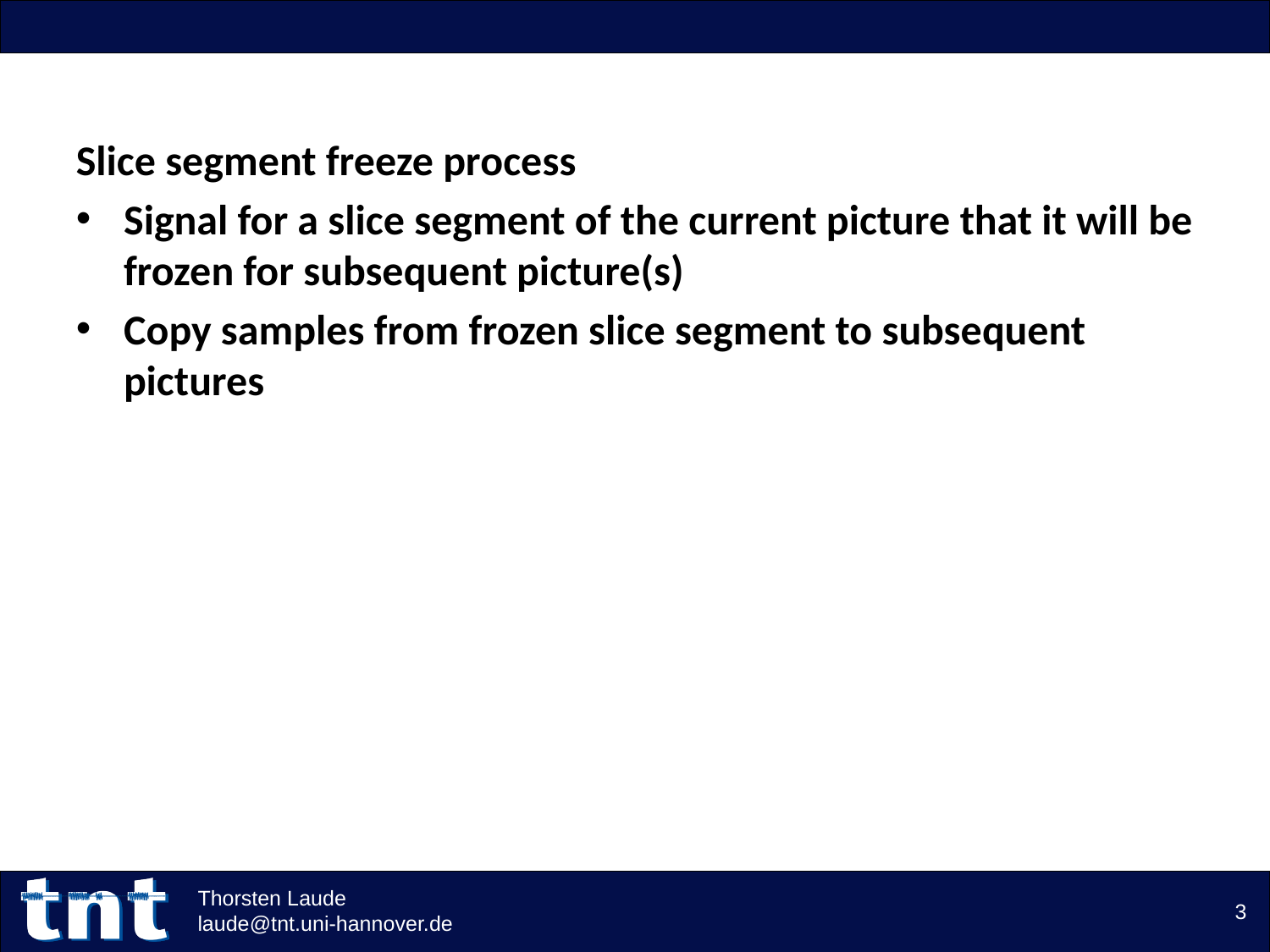

#
Slice segment freeze process
Signal for a slice segment of the current picture that it will be frozen for subsequent picture(s)
Copy samples from frozen slice segment to subsequent pictures

Thorsten Laude
laude@tnt.uni-hannover.de
3